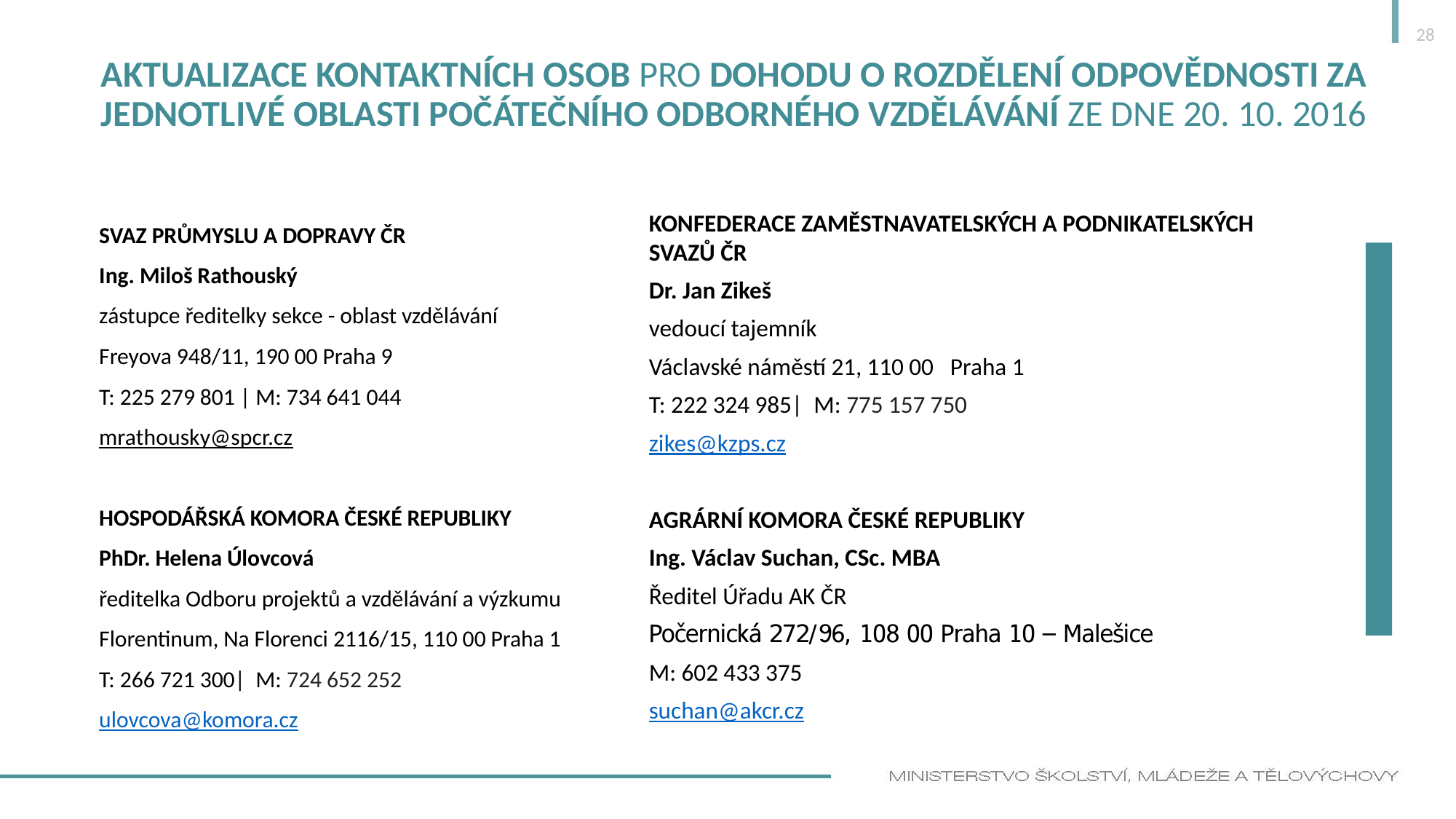

28
# Aktualizace Kontaktních osob pro Dohodu o rozdělení odpovědnosti za jednotlivé oblasti počátečního odborného vzdělávání ze dne 20. 10. 2016
KONFEDERACE ZAMĚSTNAVATELSKÝCH A PODNIKATELSKÝCH SVAZŮ ČR
Dr. Jan Zikeš
vedoucí tajemník
Václavské náměstí 21, 110 00   Praha 1
T: 222 324 985|  M: 775 157 750
zikes@kzps.cz

AGRÁRNÍ KOMORA ČESKÉ REPUBLIKY
Ing. Václav Suchan, CSc. MBA
Ředitel Úřadu AK ČR
Počernická 272/96, 108 00 Praha 10 – Malešice
M: 602 433 375
suchan@akcr.cz
SVAZ PRŮMYSLU A DOPRAVY ČR
Ing. Miloš Rathouský
zástupce ředitelky sekce - oblast vzdělávání
Freyova 948/11, 190 00 Praha 9
T: 225 279 801 | M: 734 641 044
mrathousky@spcr.cz

HOSPODÁŘSKÁ KOMORA ČESKÉ REPUBLIKY
PhDr. Helena Úlovcová
ředitelka Odboru projektů a vzdělávání a výzkumu
Florentinum, Na Florenci 2116/15, 110 00 Praha 1
T: 266 721 300|  M: 724 652 252
ulovcova@komora.cz